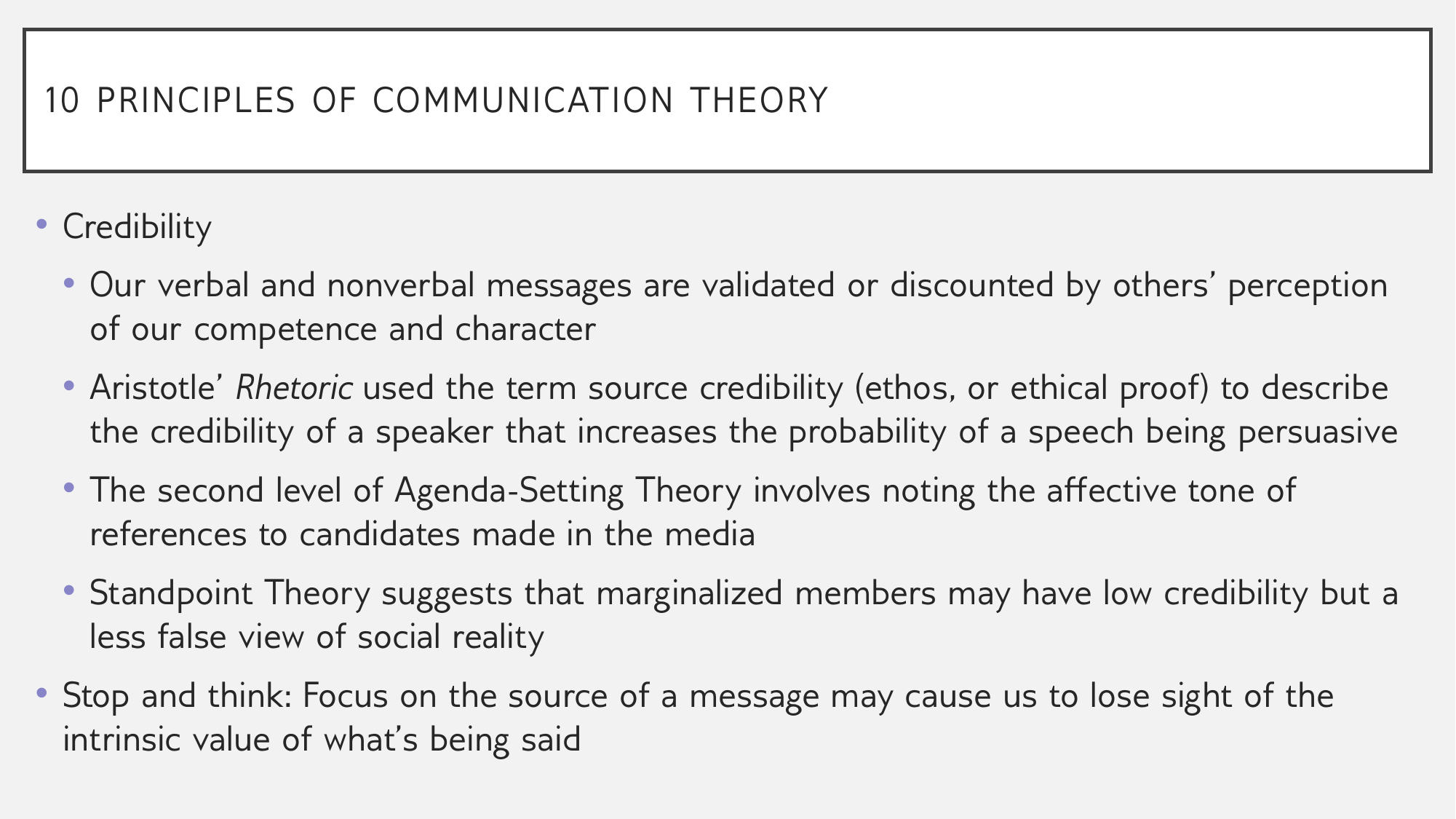

# 10 Principles of Communication Theory
Credibility
Our verbal and nonverbal messages are validated or discounted by others’ perception of our competence and character
Aristotle’ Rhetoric used the term source credibility (ethos, or ethical proof) to describe the credibility of a speaker that increases the probability of a speech being persuasive
The second level of Agenda-Setting Theory involves noting the affective tone of references to candidates made in the media
Standpoint Theory suggests that marginalized members may have low credibility but a less false view of social reality
Stop and think: Focus on the source of a message may cause us to lose sight of the intrinsic value of what’s being said